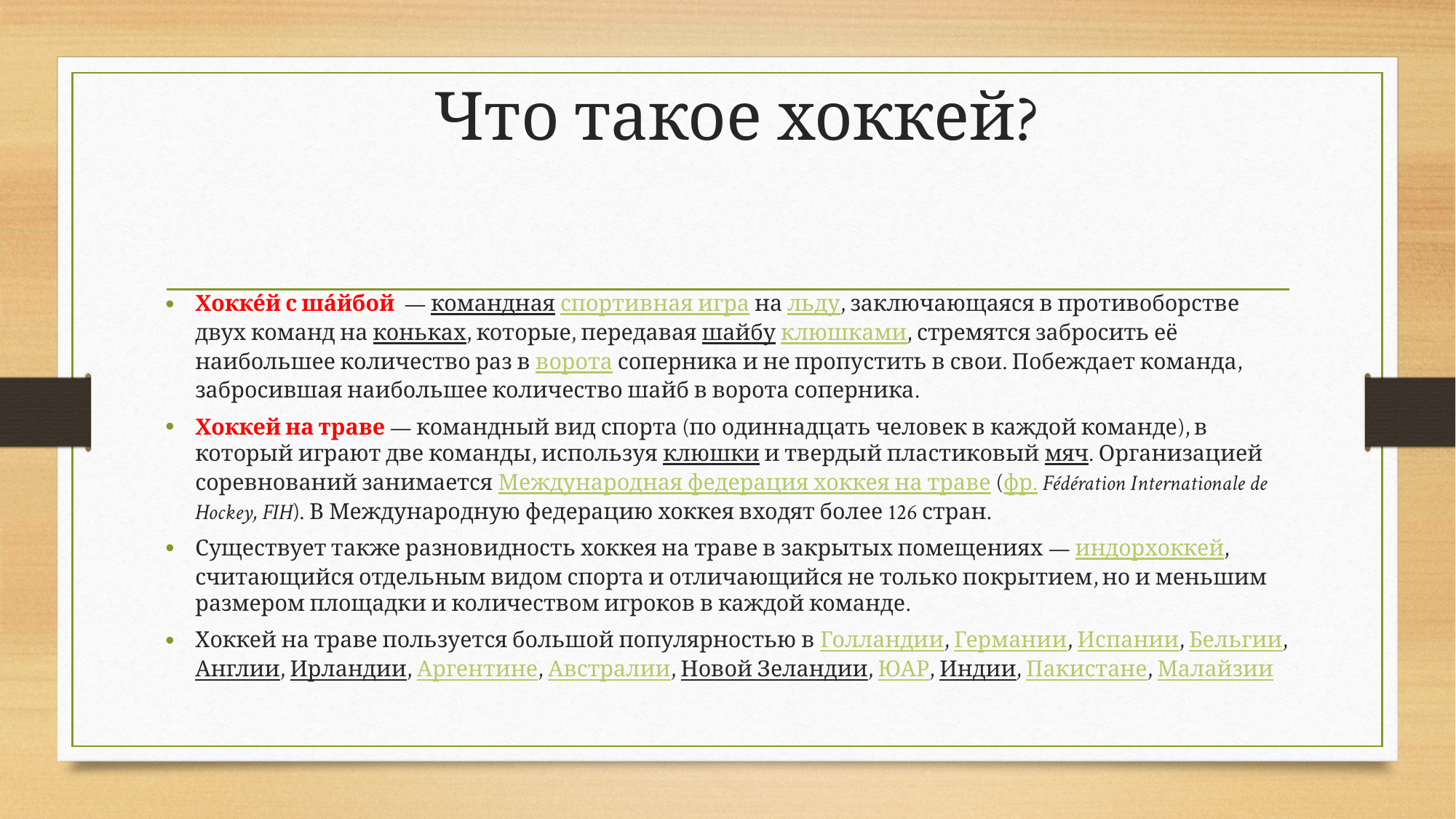

# Что такое хоккей?
Хокке́й с ша́йбой  — командная спортивная игра на льду, заключающаяся в противоборстве двух команд на коньках, которые, передавая шайбу клюшками, стремятся забросить её наибольшее количество раз в ворота соперника и не пропустить в свои. Побеждает команда, забросившая наибольшее количество шайб в ворота соперника.
Хоккей на траве — командный вид спорта (по одиннадцать человек в каждой команде), в который играют две команды, используя клюшки и твердый пластиковый мяч. Организацией соревнований занимается Международная федерация хоккея на траве (фр. Fédération Internationale de Hockey, FIH). В Международную федерацию хоккея входят более 126 стран.
Существует также разновидность хоккея на траве в закрытых помещениях — индорхоккей, считающийся отдельным видом спорта и отличающийся не только покрытием, но и меньшим размером площадки и количеством игроков в каждой команде.
Хоккей на траве пользуется большой популярностью в Голландии, Германии, Испании, Бельгии, Англии, Ирландии, Аргентине, Австралии, Новой Зеландии, ЮАР, Индии, Пакистане, Малайзии